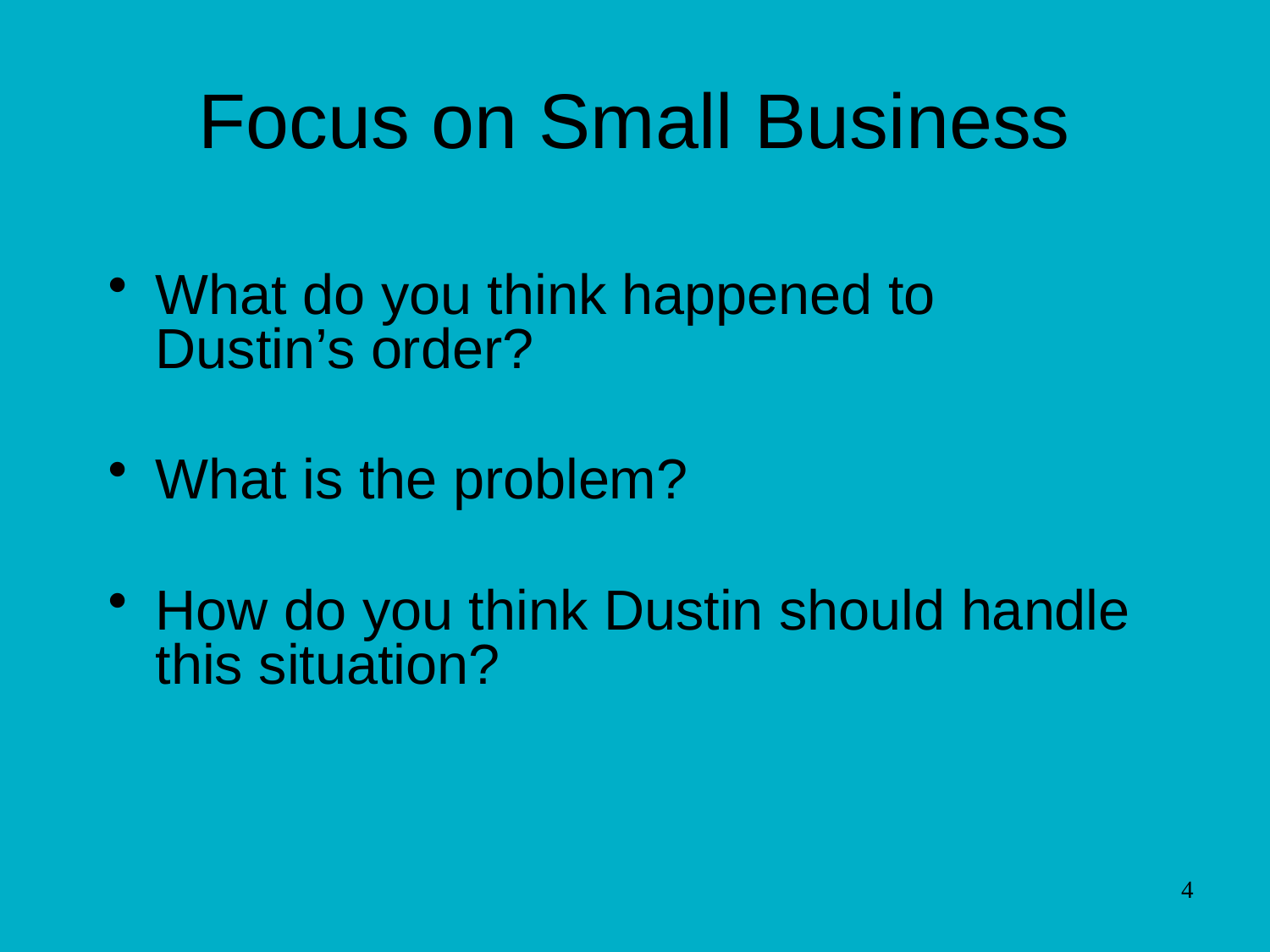

# Focus on Small Business
What do you think happened to
Dustin’s order?

What is the problem?

How do you think Dustin should handle this situation?
4